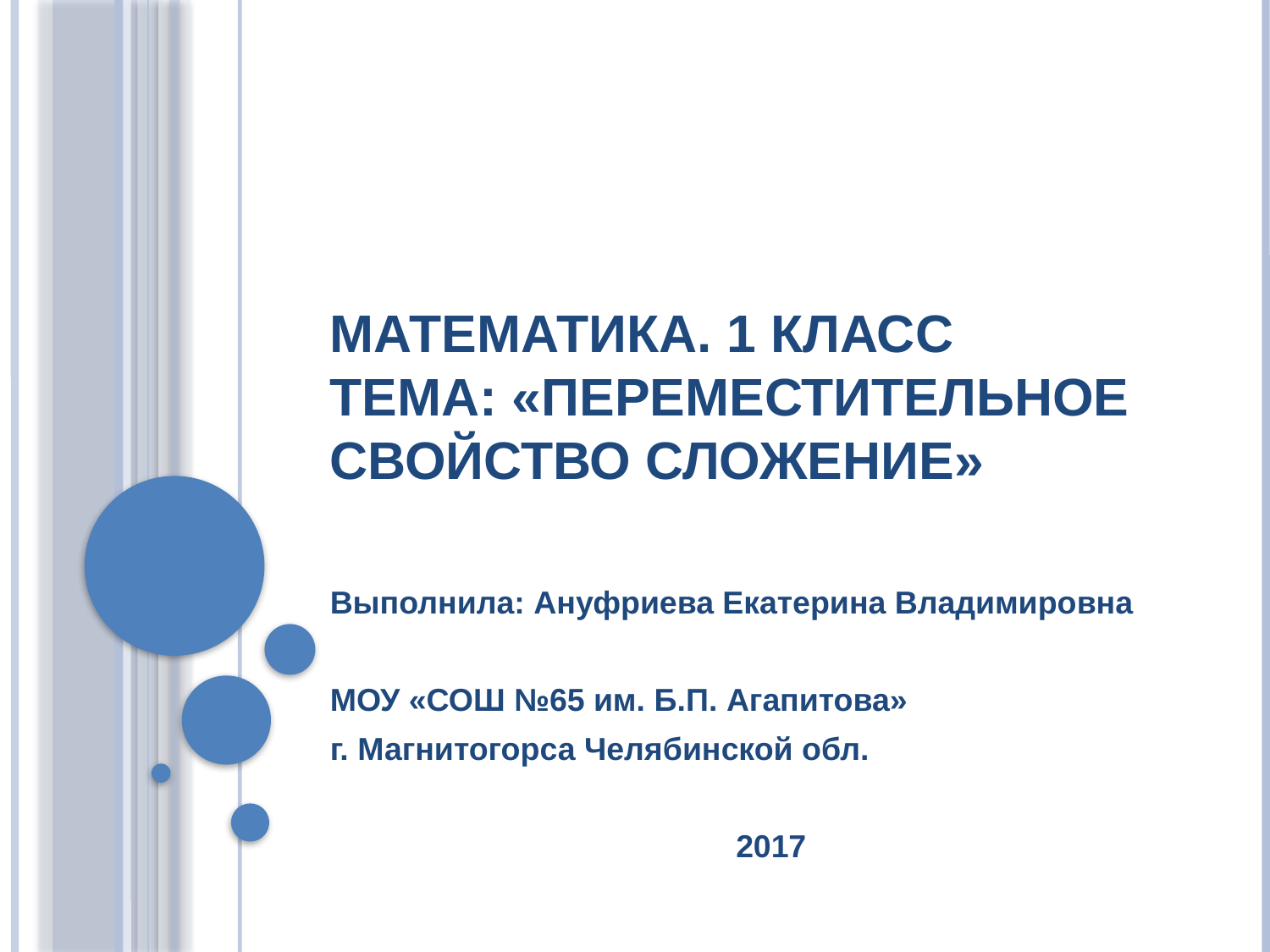

# Математика. 1 класс Тема: «Переместительное свойство сложение»
Выполнила: Ануфриева Екатерина Владимировна

МОУ «СОШ №65 им. Б.П. Агапитова»
г. Магнитогорса Челябинской обл.

2017